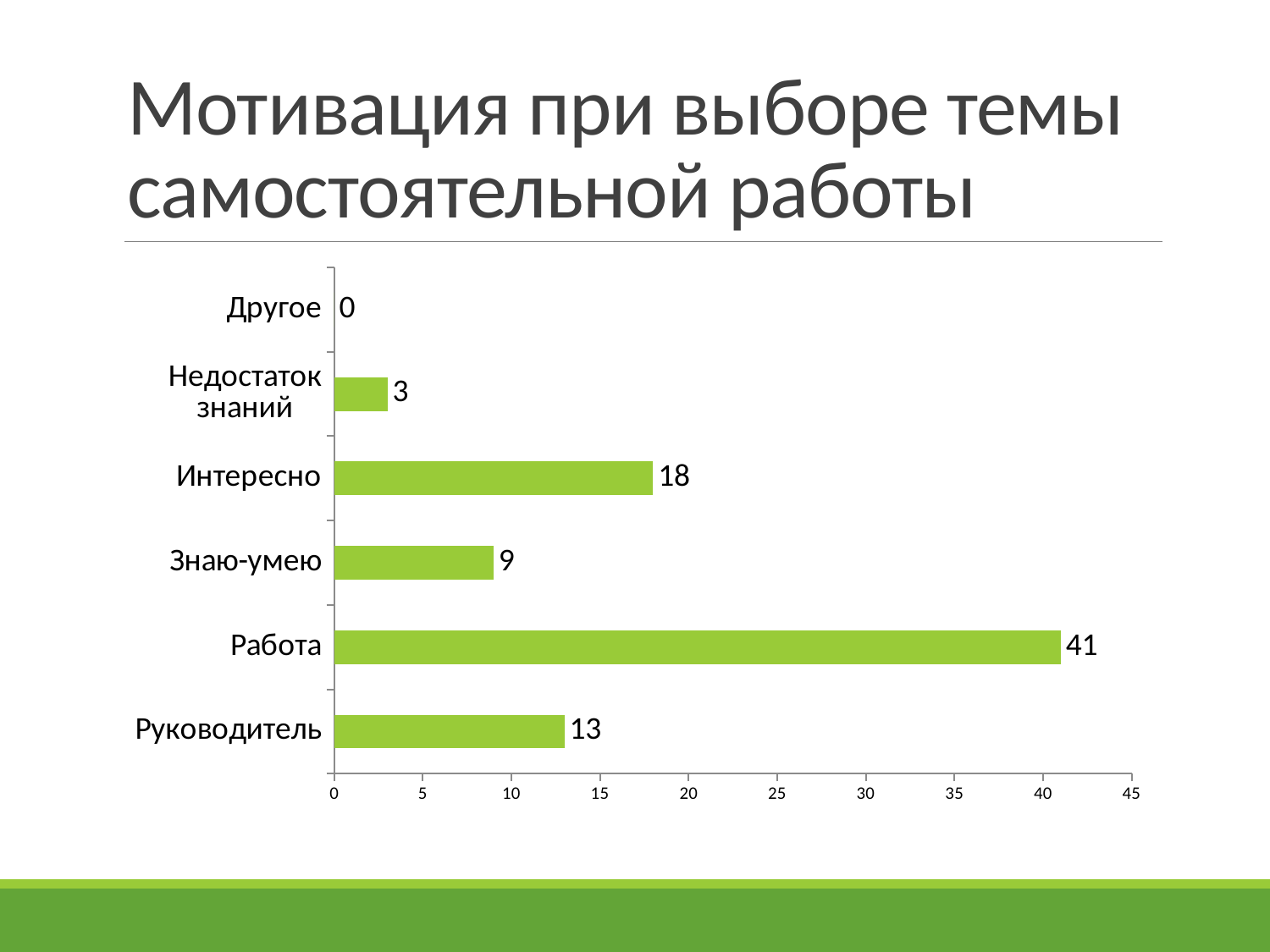

# Мотивация при выборе темы самостоятельной работы

### Chart

| Category |  |
|---|---|
| Руководитель | 13.0 |
| Работа | 41.0 |
| Знаю-умею | 9.0 |
| Интересно | 18.0 |
| Недостаток знаний | 3.0 |
| Другое | 0.0 |